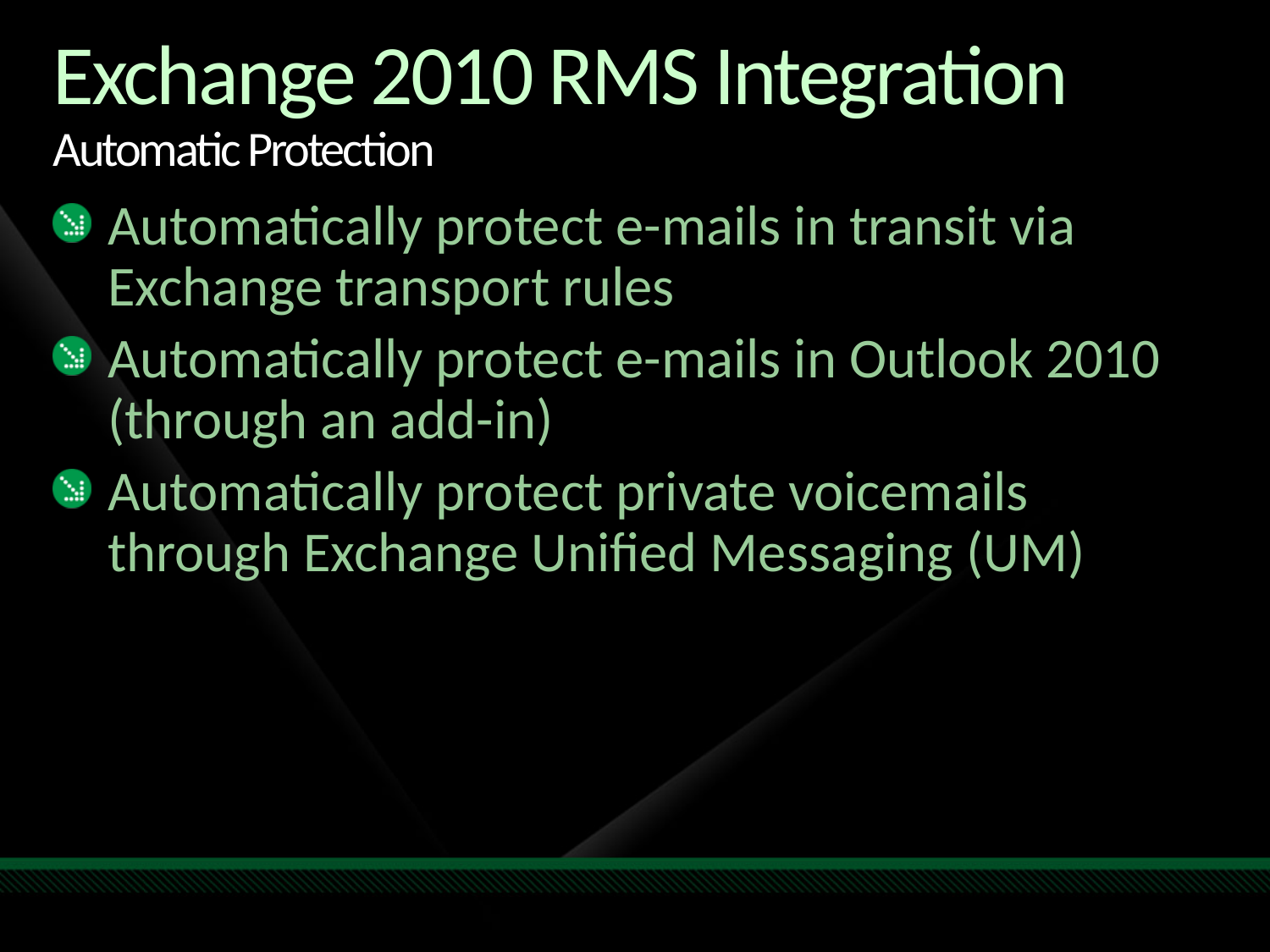

Exchange 2010 RMS Integration
Automatic Protection
Automatically protect e-mails in transit via Exchange transport rules
Automatically protect e-mails in Outlook 2010 (through an add-in)
Automatically protect private voicemails through Exchange Unified Messaging (UM)